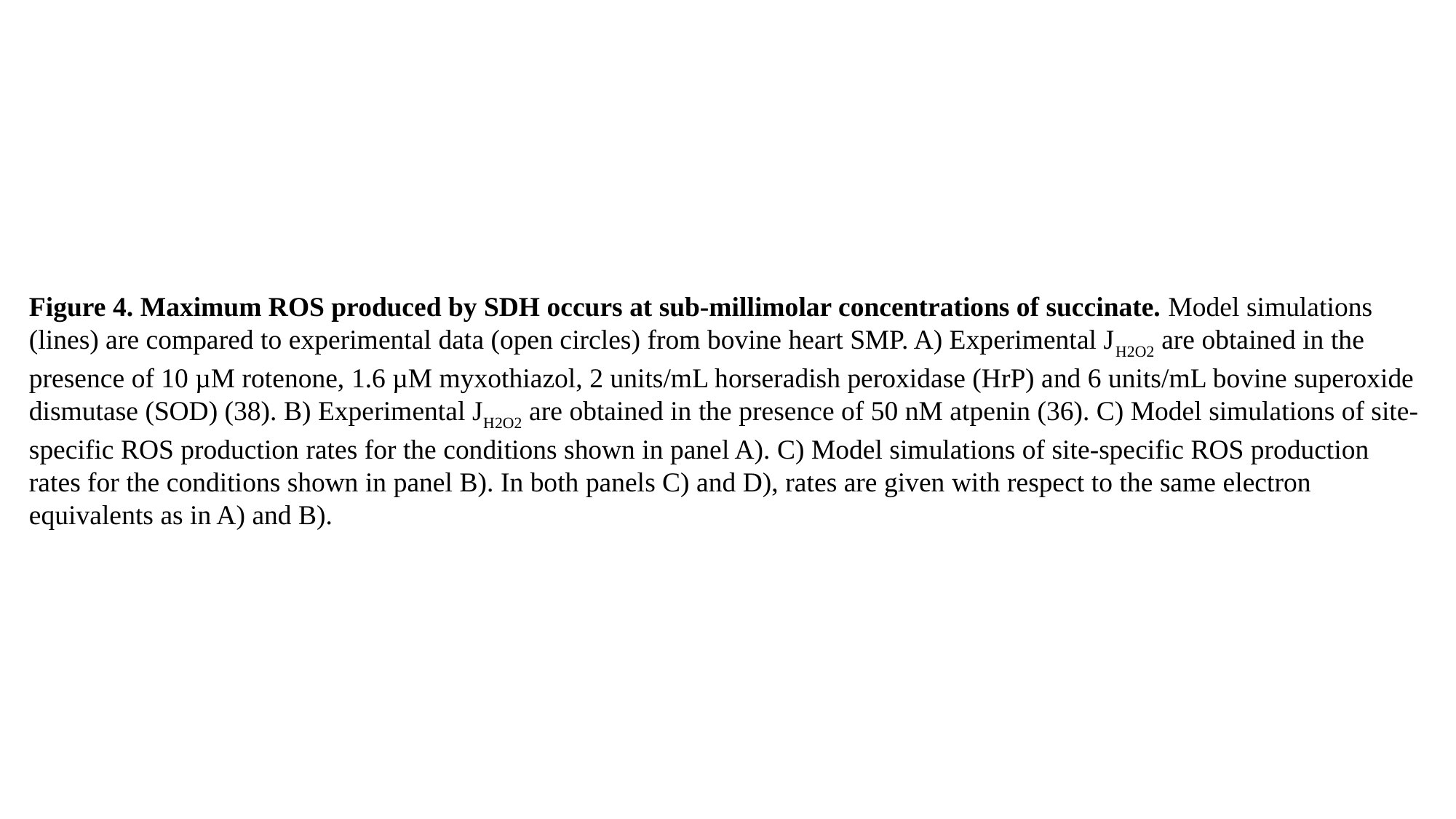

Figure 4. Maximum ROS produced by SDH occurs at sub-millimolar concentrations of succinate. Model simulations (lines) are compared to experimental data (open circles) from bovine heart SMP. A) Experimental JH2O2 are obtained in the presence of 10 µM rotenone, 1.6 µM myxothiazol, 2 units/mL horseradish peroxidase (HrP) and 6 units/mL bovine superoxide dismutase (SOD) (38). B) Experimental JH2O2 are obtained in the presence of 50 nM atpenin (36). C) Model simulations of site-specific ROS production rates for the conditions shown in panel A). C) Model simulations of site-specific ROS production rates for the conditions shown in panel B). In both panels C) and D), rates are given with respect to the same electron equivalents as in A) and B).